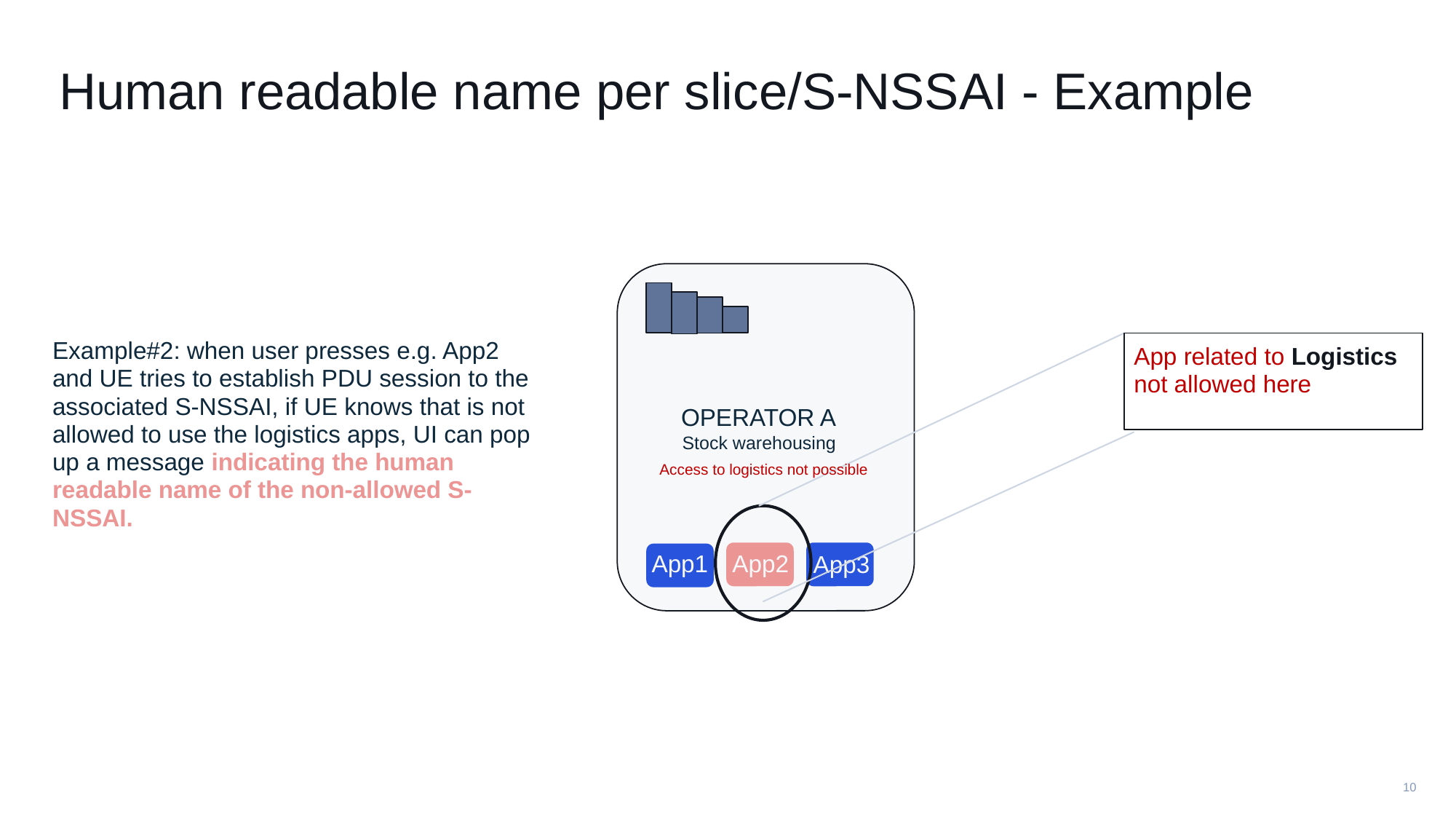

# Human readable name per slice/S-NSSAI - Example

Example#2: when user presses e.g. App2 and UE tries to establish PDU session to the associated S-NSSAI, if UE knows that is not allowed to use the logistics apps, UI can pop up a message indicating the human readable name of the non-allowed S-NSSAI.
App related to Logistics not allowed here
OPERATOR A
Stock warehousing
Access to logistics not possible

App1
App2
App3